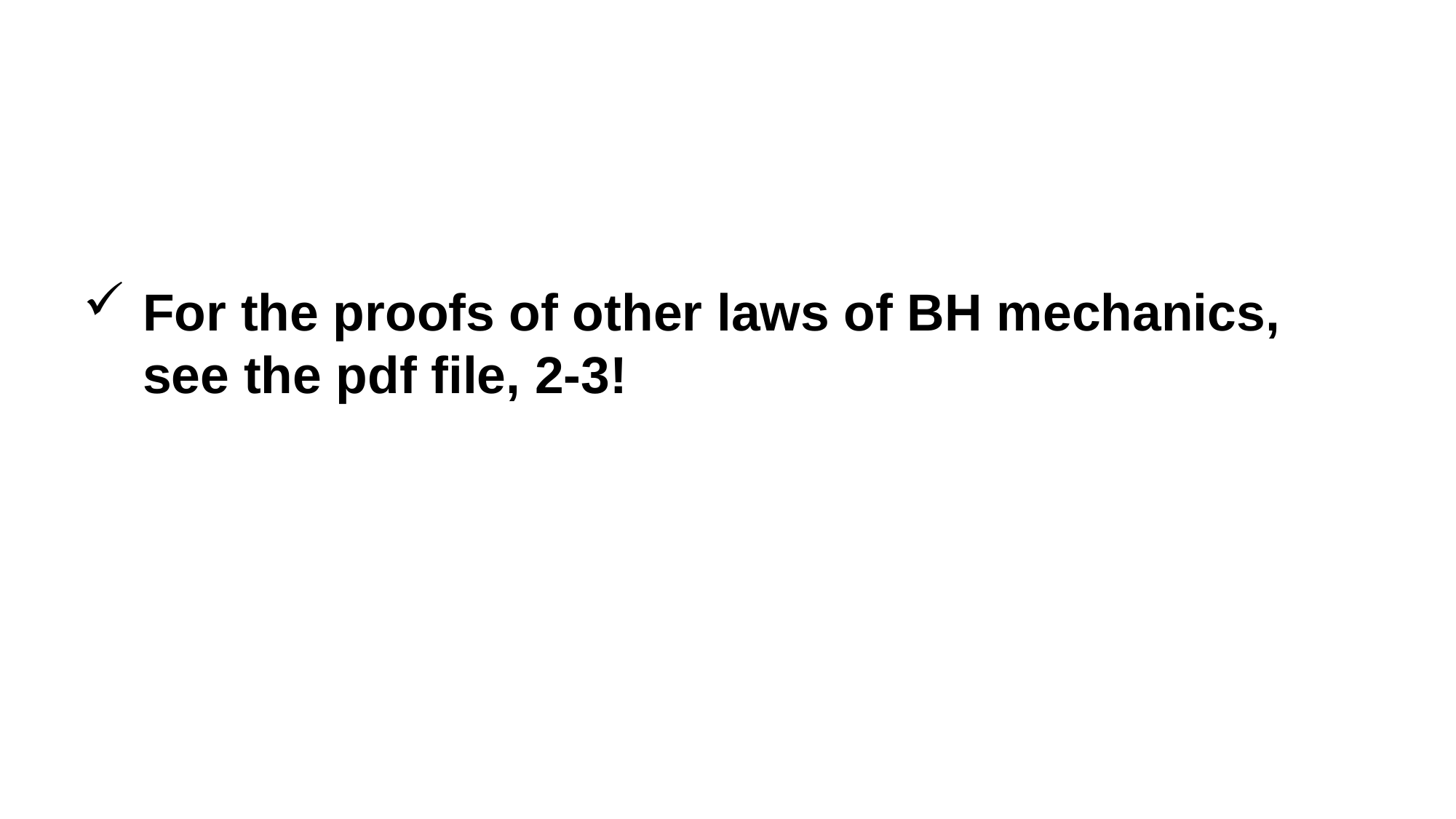

# For the proofs of other laws of BH mechanics, see the pdf file, 2-3!